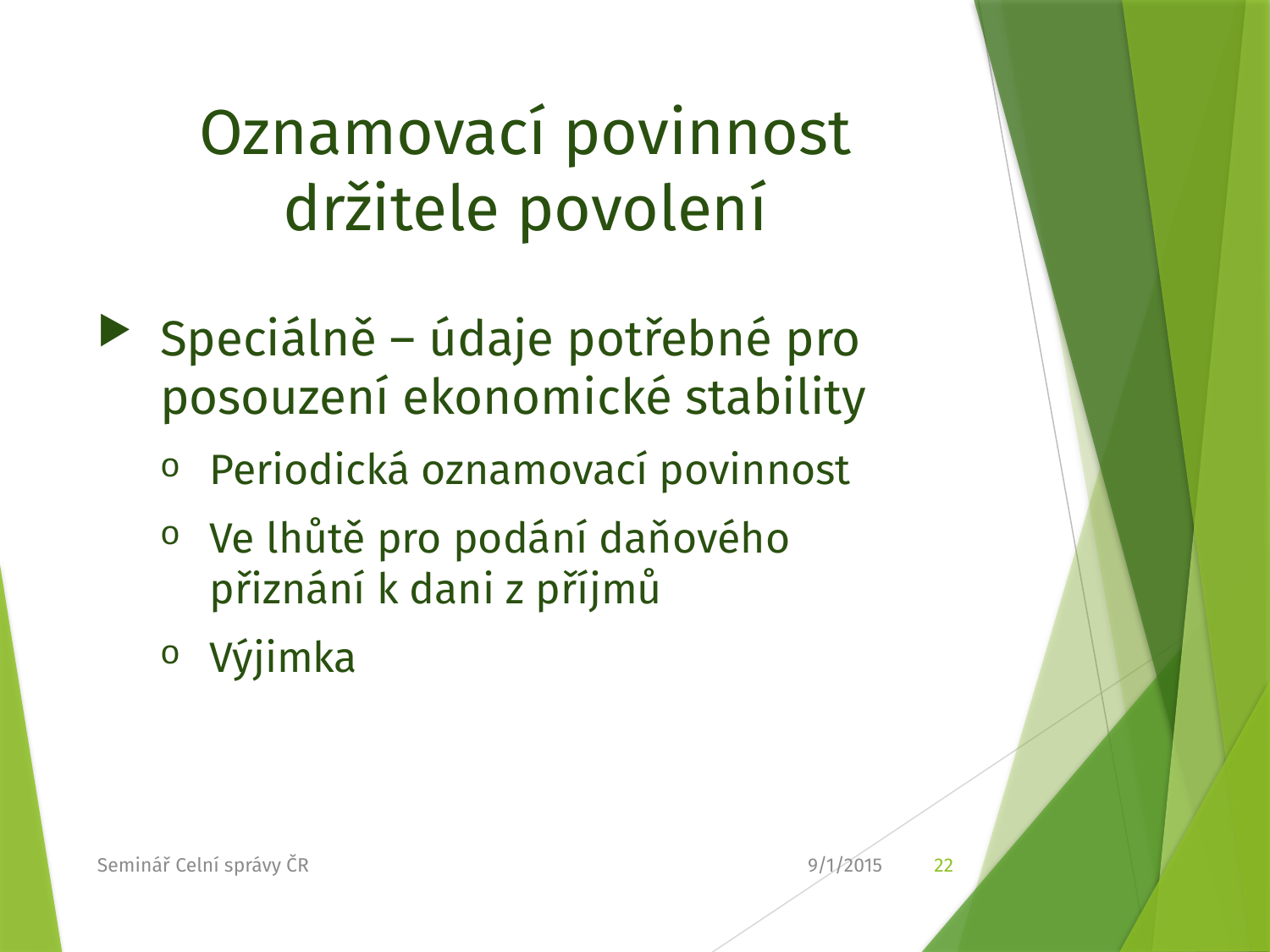

# Oznamovací povinnost držitele povolení
Speciálně – údaje potřebné pro posouzení ekonomické stability
Periodická oznamovací povinnost
Ve lhůtě pro podání daňového přiznání k dani z příjmů
Výjimka

Seminář Celní správy ČR
9/1/2015
22